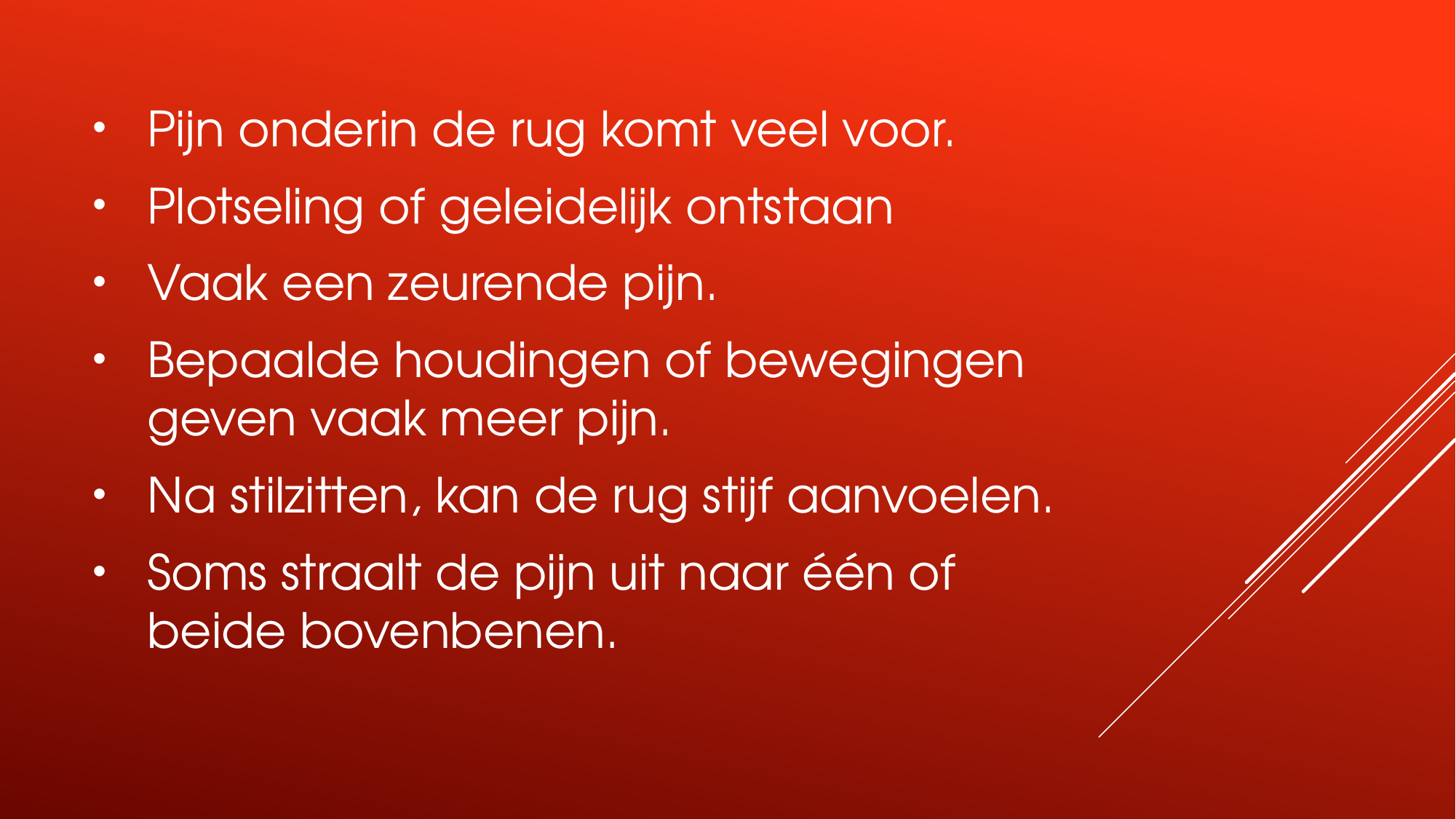

#
Pijn onderin de rug komt veel voor.
Plotseling of geleidelijk ontstaan
Vaak een zeurende pijn.
Bepaalde houdingen of bewegingen geven vaak meer pijn.
Na stilzitten, kan de rug stijf aanvoelen.
Soms straalt de pijn uit naar één of beide bovenbenen.